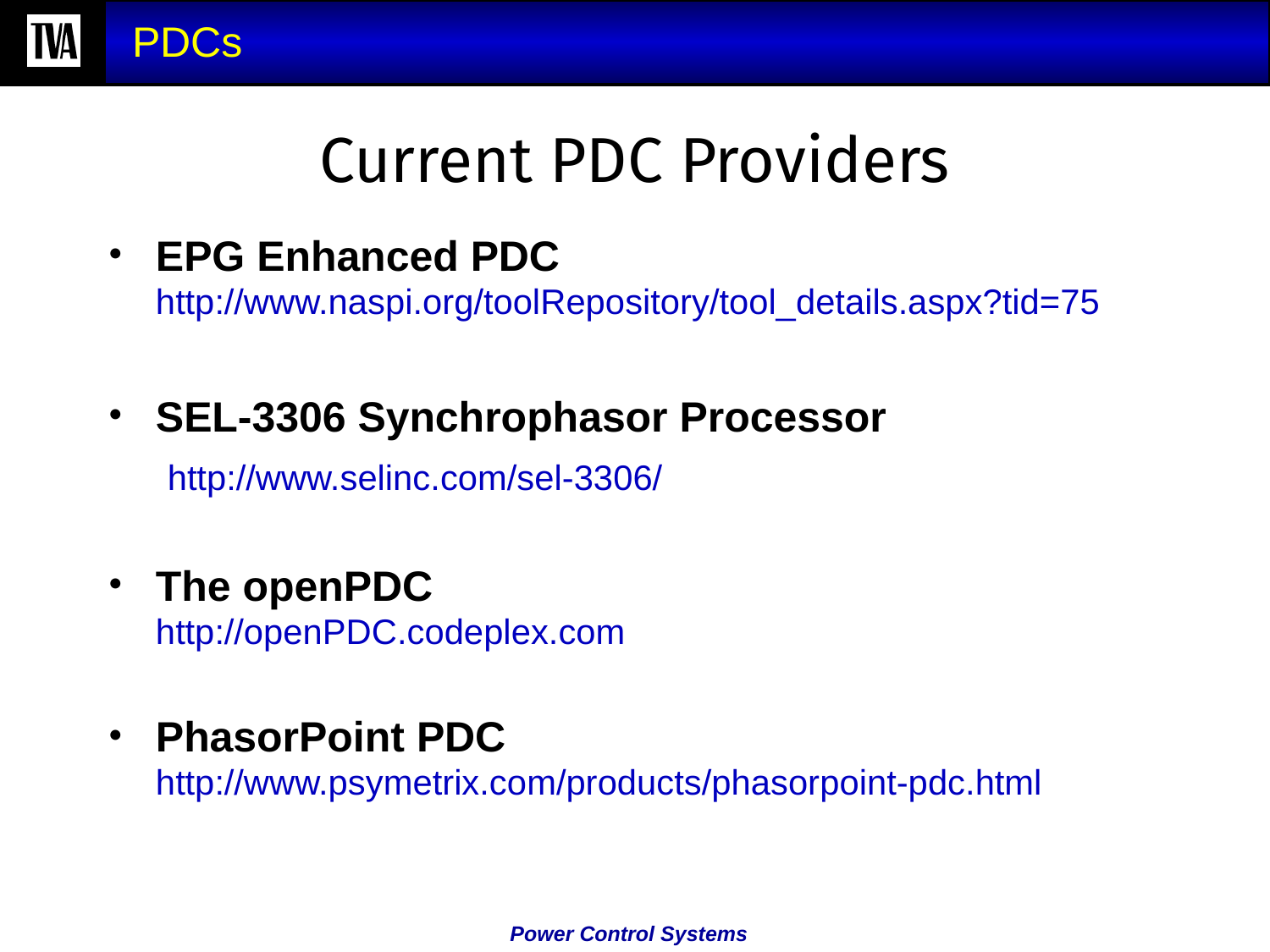

PDCs
# Current PDC Providers
EPG Enhanced PDC
http://www.naspi.org/toolRepository/tool_details.aspx?tid=75

SEL-3306 Synchrophasor Processor
	 http://www.selinc.com/sel-3306/
The openPDC
http://openPDC.codeplex.com

PhasorPoint PDC
http://www.psymetrix.com/products/phasorpoint-pdc.html